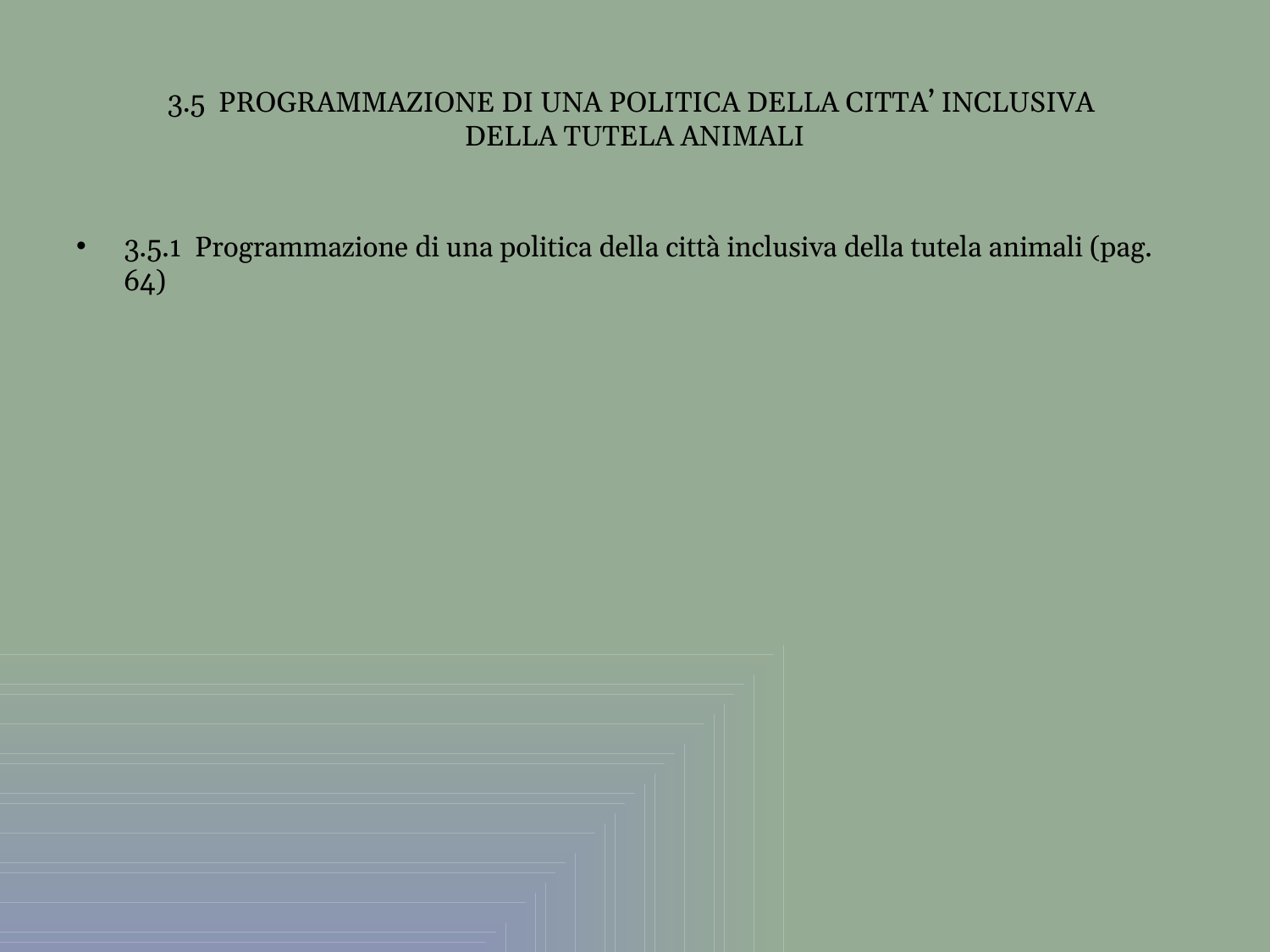

# 3.5  PROGRAMMAZIONE DI UNA POLITICA DELLA CITTA’ INCLUSIVA DELLA TUTELA ANIMALI
3.5.1  Programmazione di una politica della città inclusiva della tutela animali (pag. 64)